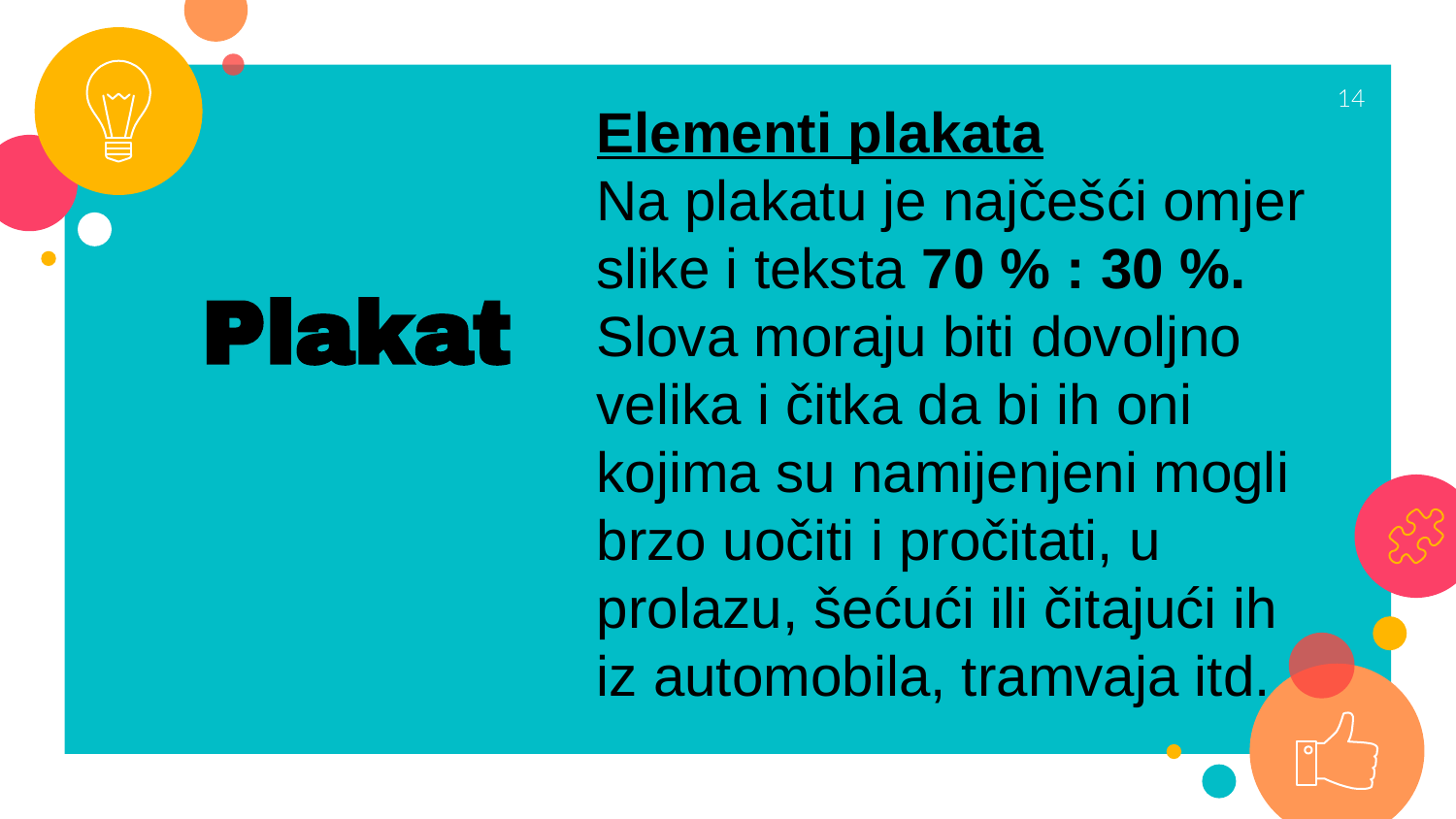

14
Elementi plakata
Na plakatu je najčešći omjer slike i teksta 70 % : 30 %. Slova moraju biti dovoljno velika i čitka da bi ih oni kojima su namijenjeni mogli brzo uočiti i pročitati, u prolazu, šećući ili čitajući ih iz automobila, tramvaja itd.
Plakat